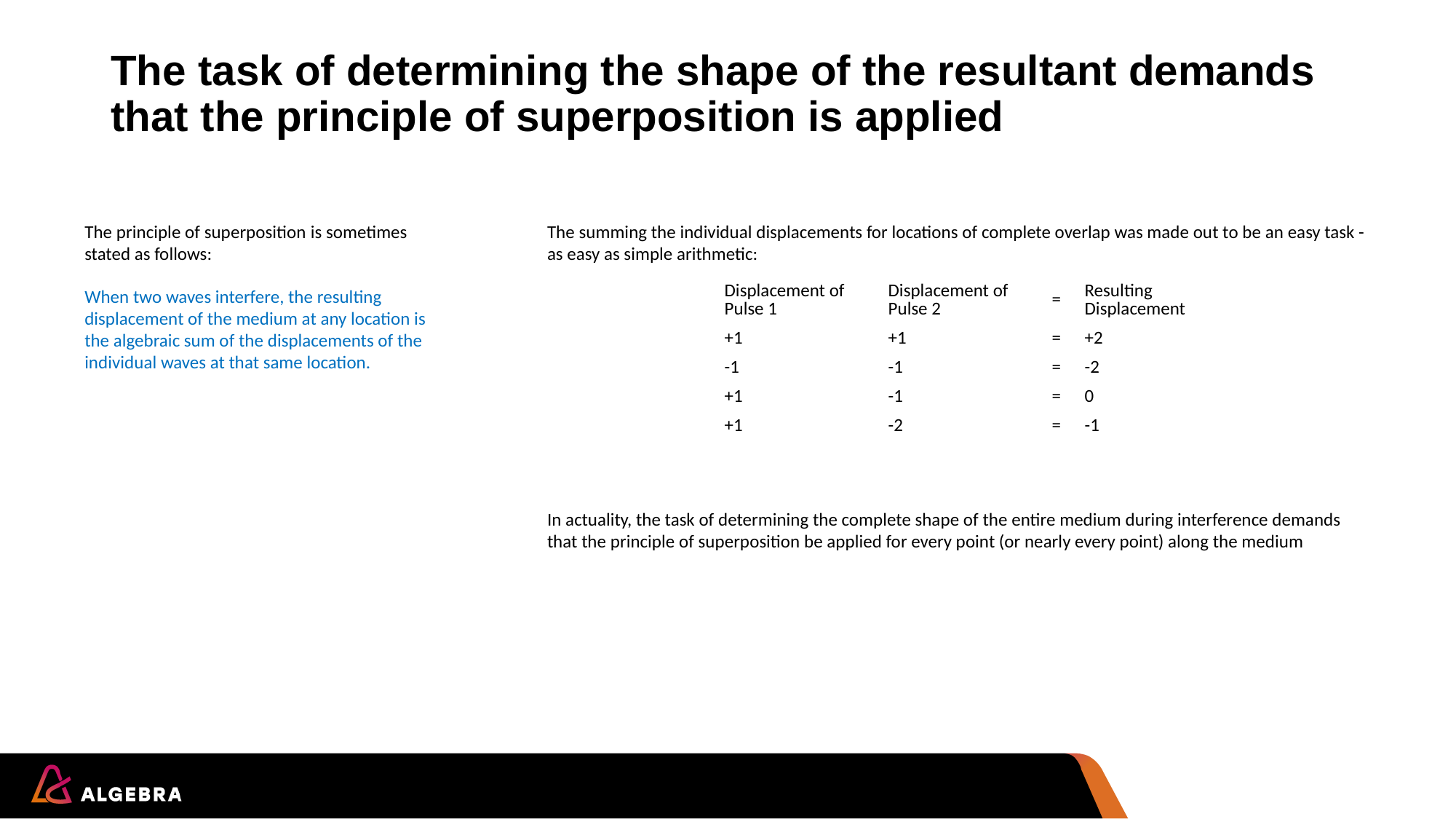

# The task of determining the shape of the resultant demands that the principle of superposition is applied
The principle of superposition is sometimes stated as follows:

When two waves interfere, the resulting displacement of the medium at any location is the algebraic sum of the displacements of the individual waves at that same location.

The summing the individual displacements for locations of complete overlap was made out to be an easy task - as easy as simple arithmetic:

| Displacement of Pulse 1 | Displacement of Pulse 2 | = | Resulting Displacement |
| --- | --- | --- | --- |
| +1 | +1 | = | +2 |
| -1 | -1 | = | -2 |
| +1 | -1 | = | 0 |
| +1 | -2 | = | -1 |
In actuality, the task of determining the complete shape of the entire medium during interference demands that the principle of superposition be applied for every point (or nearly every point) along the medium